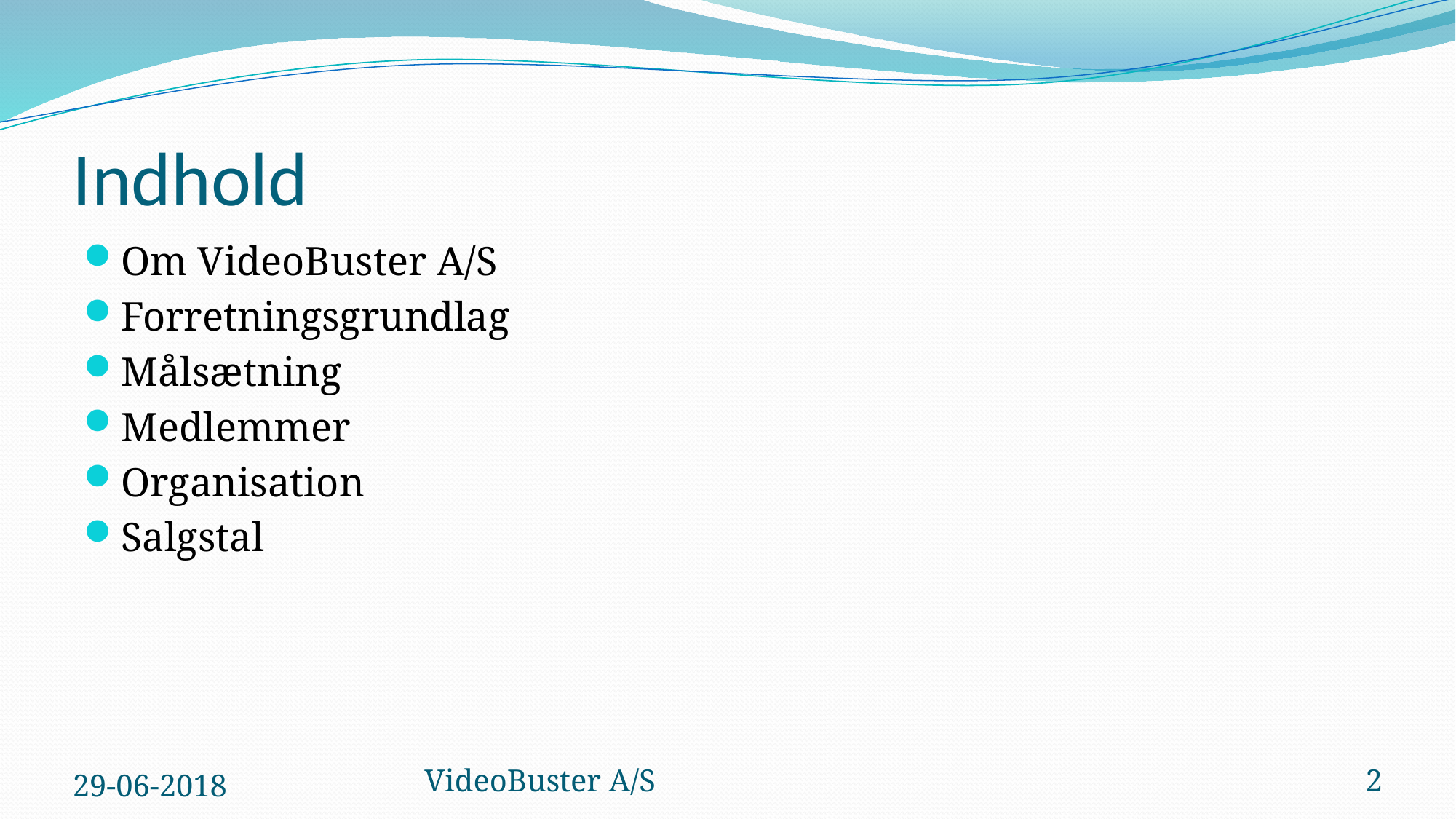

# Indhold
Om VideoBuster A/S
Forretningsgrundlag
Målsætning
Medlemmer
Organisation
Salgstal
29-06-2018
VideoBuster A/S
2